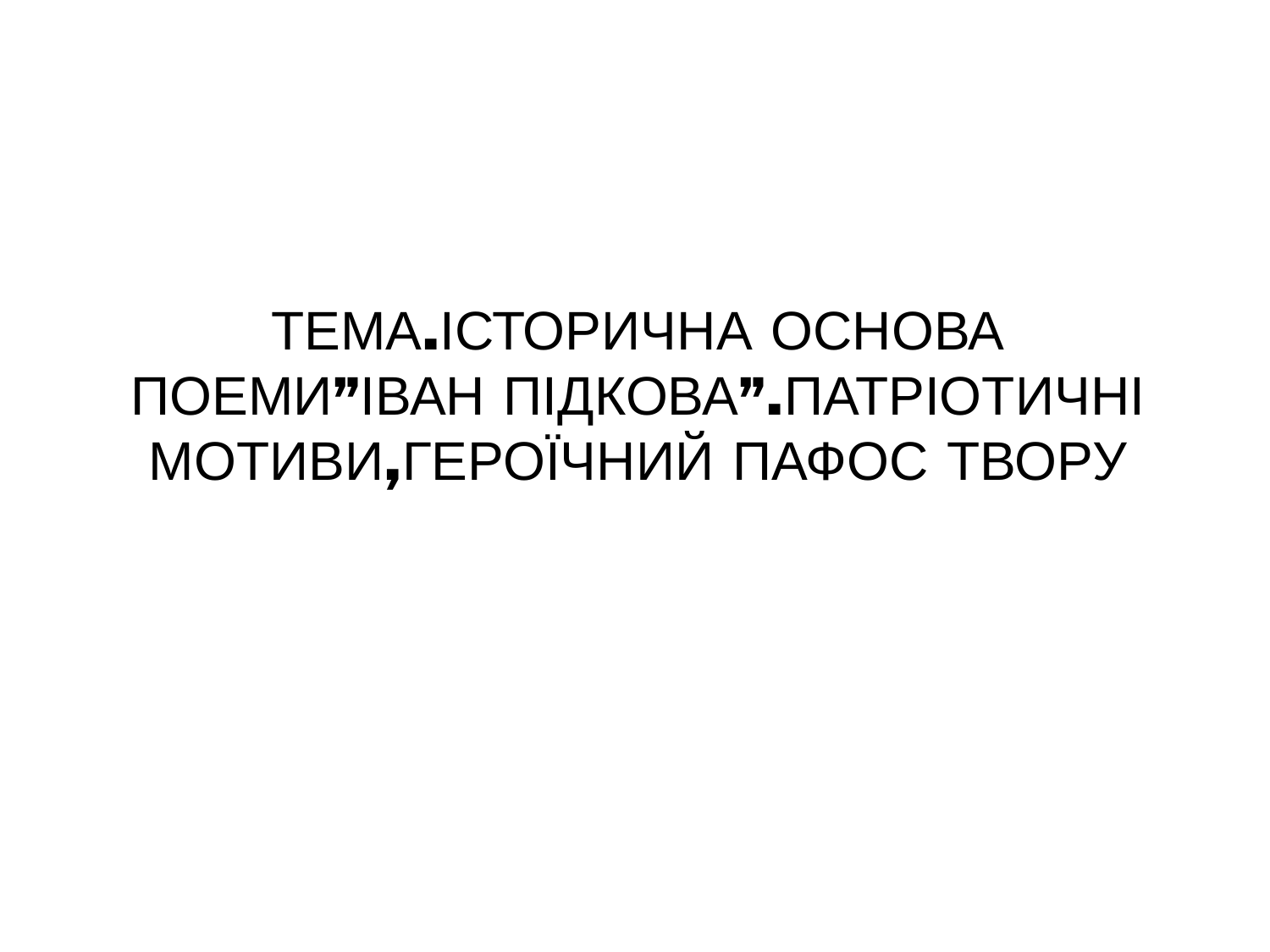

# ТЕМА.ІСТОРИЧНА ОСНОВА ПОЕМИ”ІВАН ПІДКОВА”.ПАТРІОТИЧНІ МОТИВИ,ГЕРОЇЧНИЙ ПАФОС ТВОРУ